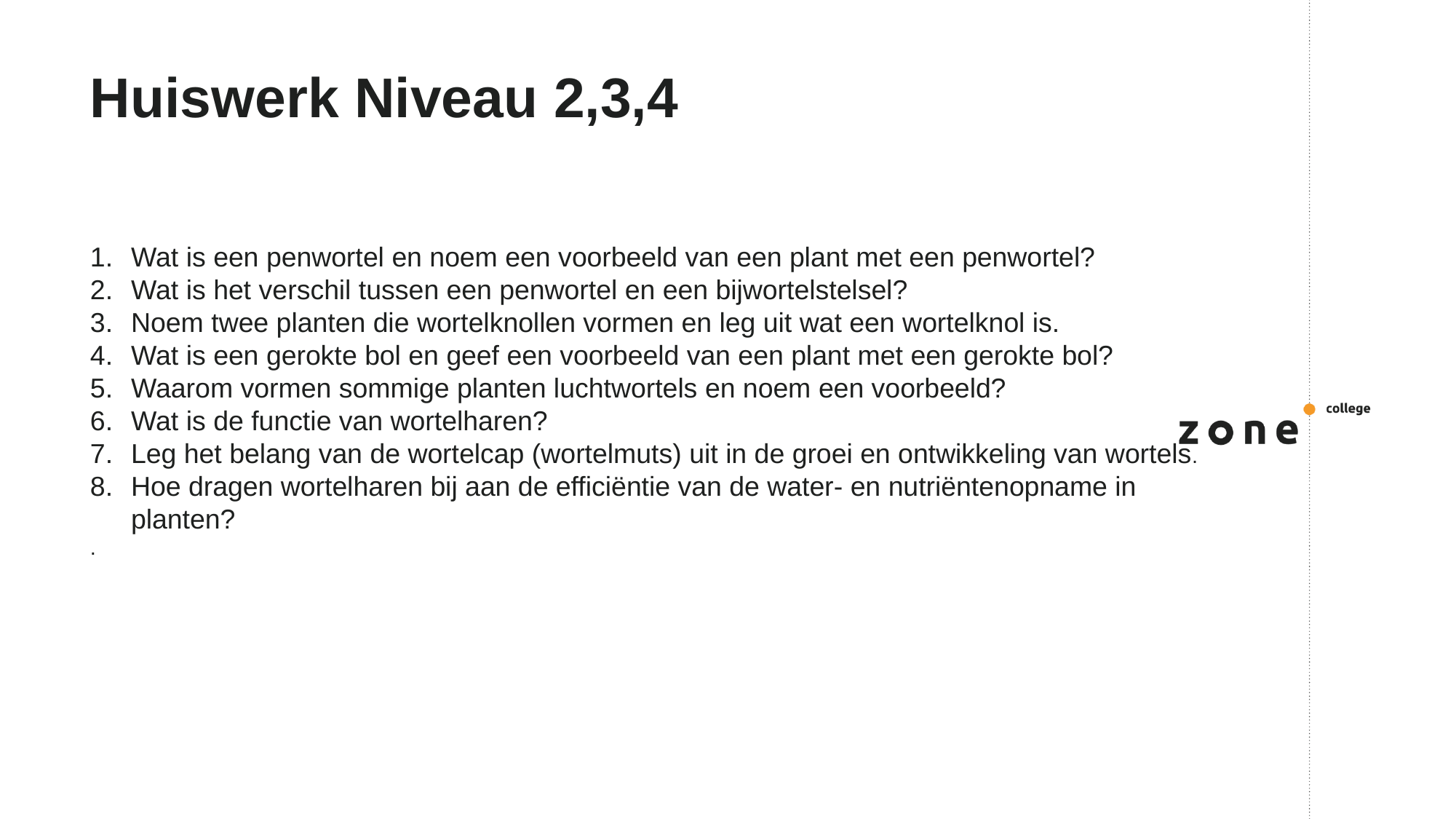

# Huiswerk Niveau 2,3,4
Wat is een penwortel en noem een voorbeeld van een plant met een penwortel?
Wat is het verschil tussen een penwortel en een bijwortelstelsel?
Noem twee planten die wortelknollen vormen en leg uit wat een wortelknol is.
Wat is een gerokte bol en geef een voorbeeld van een plant met een gerokte bol?
Waarom vormen sommige planten luchtwortels en noem een voorbeeld?
Wat is de functie van wortelharen?
Leg het belang van de wortelcap (wortelmuts) uit in de groei en ontwikkeling van wortels.
Hoe dragen wortelharen bij aan de efficiëntie van de water- en nutriëntenopname in planten?
.